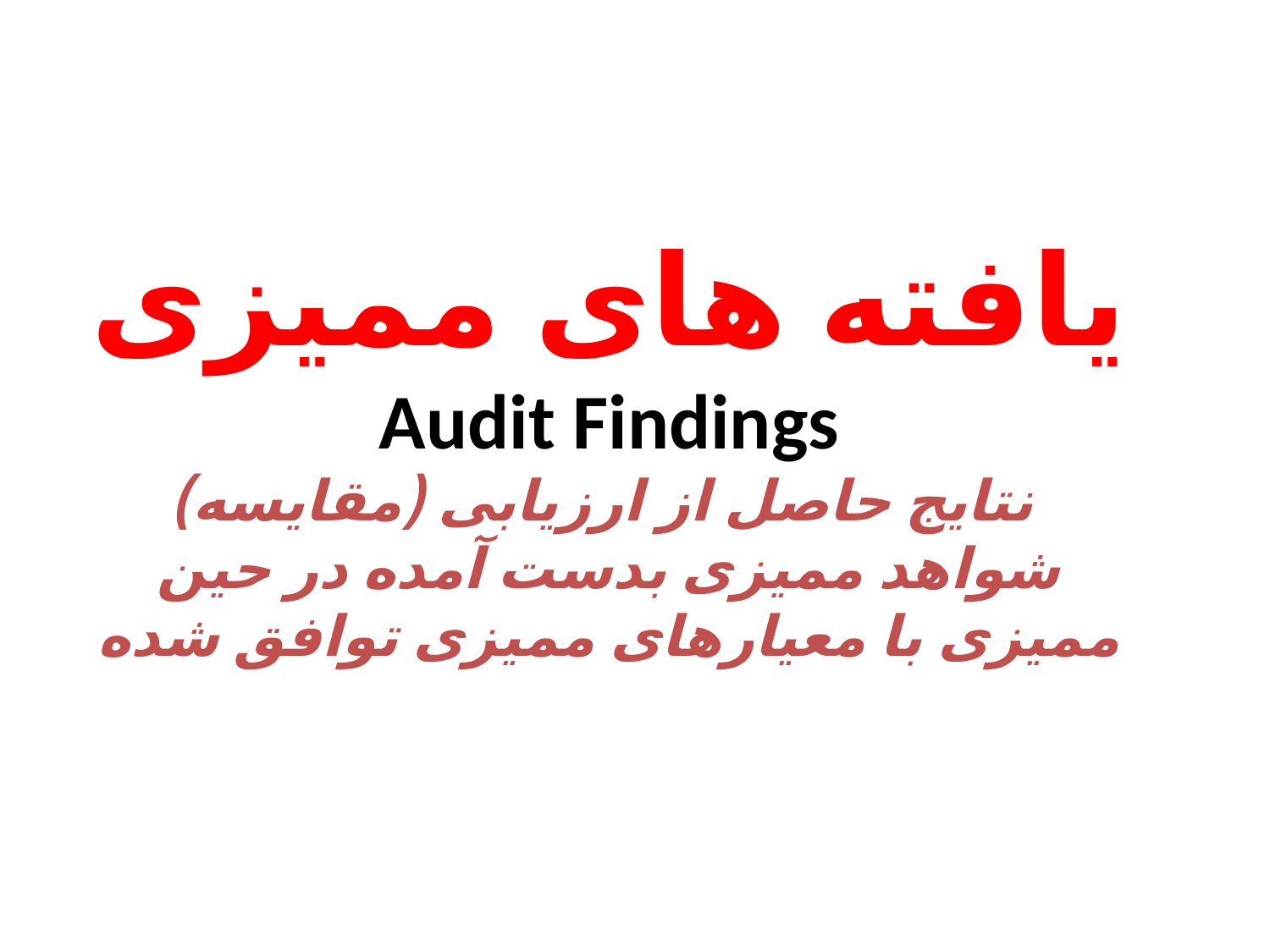

# یافته های ممیزی Audit Findings نتایج حاصل از ارزیابی (مقایسه) شواهد ممیزی بدست آمده در حین ممیزی با معیارهای ممیزی توافق شده